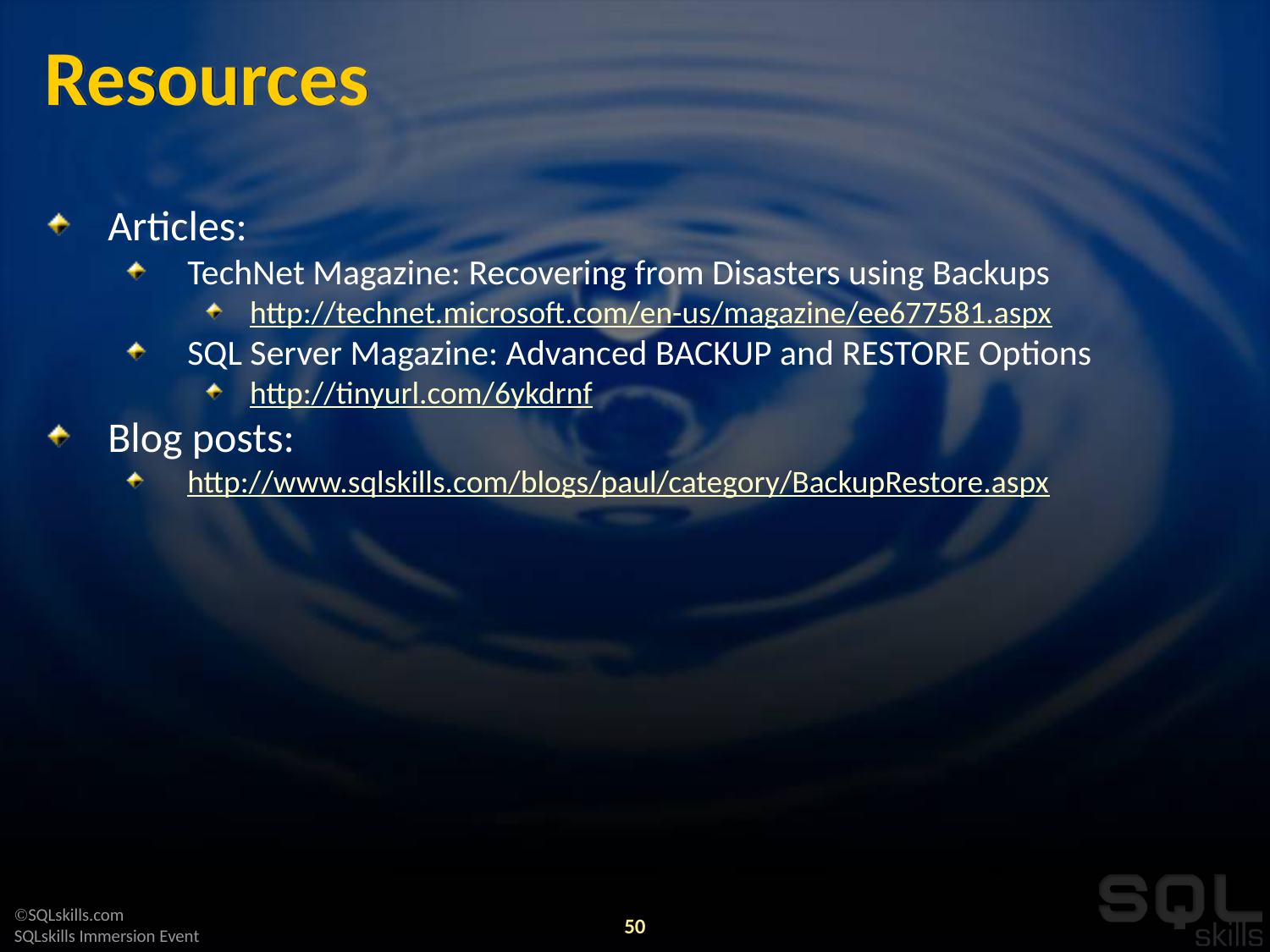

# Resources
Articles:
TechNet Magazine: Recovering from Disasters using Backups
http://technet.microsoft.com/en-us/magazine/ee677581.aspx
SQL Server Magazine: Advanced BACKUP and RESTORE Options
http://tinyurl.com/6ykdrnf
Blog posts:
http://www.sqlskills.com/blogs/paul/category/BackupRestore.aspx

50